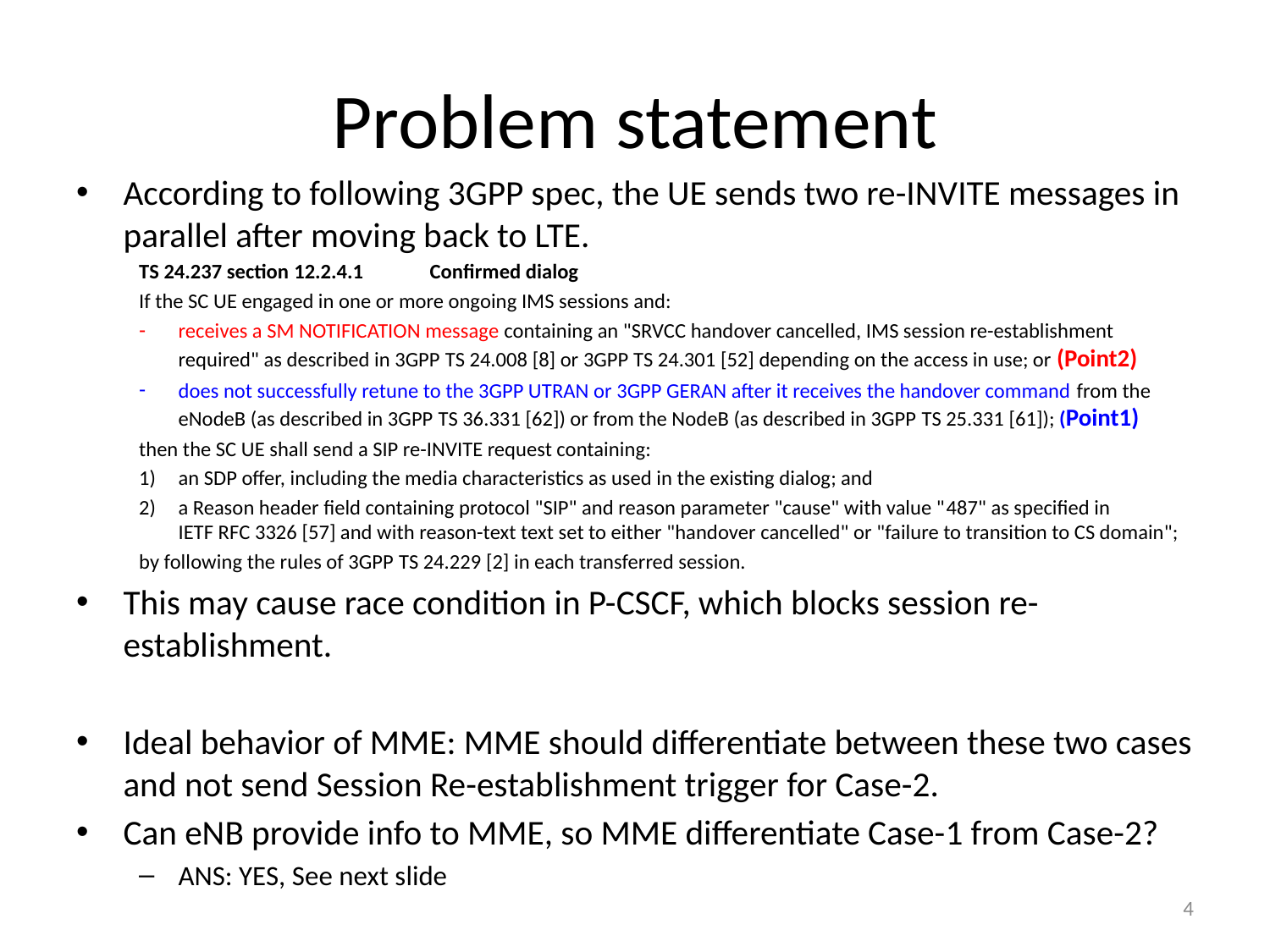

# Problem statement
According to following 3GPP spec, the UE sends two re-INVITE messages in parallel after moving back to LTE.
TS 24.237 section 12.2.4.1	Confirmed dialog
If the SC UE engaged in one or more ongoing IMS sessions and:
receives a SM NOTIFICATION message containing an "SRVCC handover cancelled, IMS session re-establishment required" as described in 3GPP TS 24.008 [8] or 3GPP TS 24.301 [52] depending on the access in use; or (Point2)
does not successfully retune to the 3GPP UTRAN or 3GPP GERAN after it receives the handover command from the eNodeB (as described in 3GPP TS 36.331 [62]) or from the NodeB (as described in 3GPP TS 25.331 [61]); (Point1)
then the SC UE shall send a SIP re-INVITE request containing:
1)	an SDP offer, including the media characteristics as used in the existing dialog; and
2)	a Reason header field containing protocol "SIP" and reason parameter "cause" with value "487" as specified in IETF RFC 3326 [57] and with reason-text text set to either "handover cancelled" or "failure to transition to CS domain";
by following the rules of 3GPP TS 24.229 [2] in each transferred session.
This may cause race condition in P-CSCF, which blocks session re-establishment.

Ideal behavior of MME: MME should differentiate between these two cases and not send Session Re-establishment trigger for Case-2.
Can eNB provide info to MME, so MME differentiate Case-1 from Case-2?
ANS: YES, See next slide

4